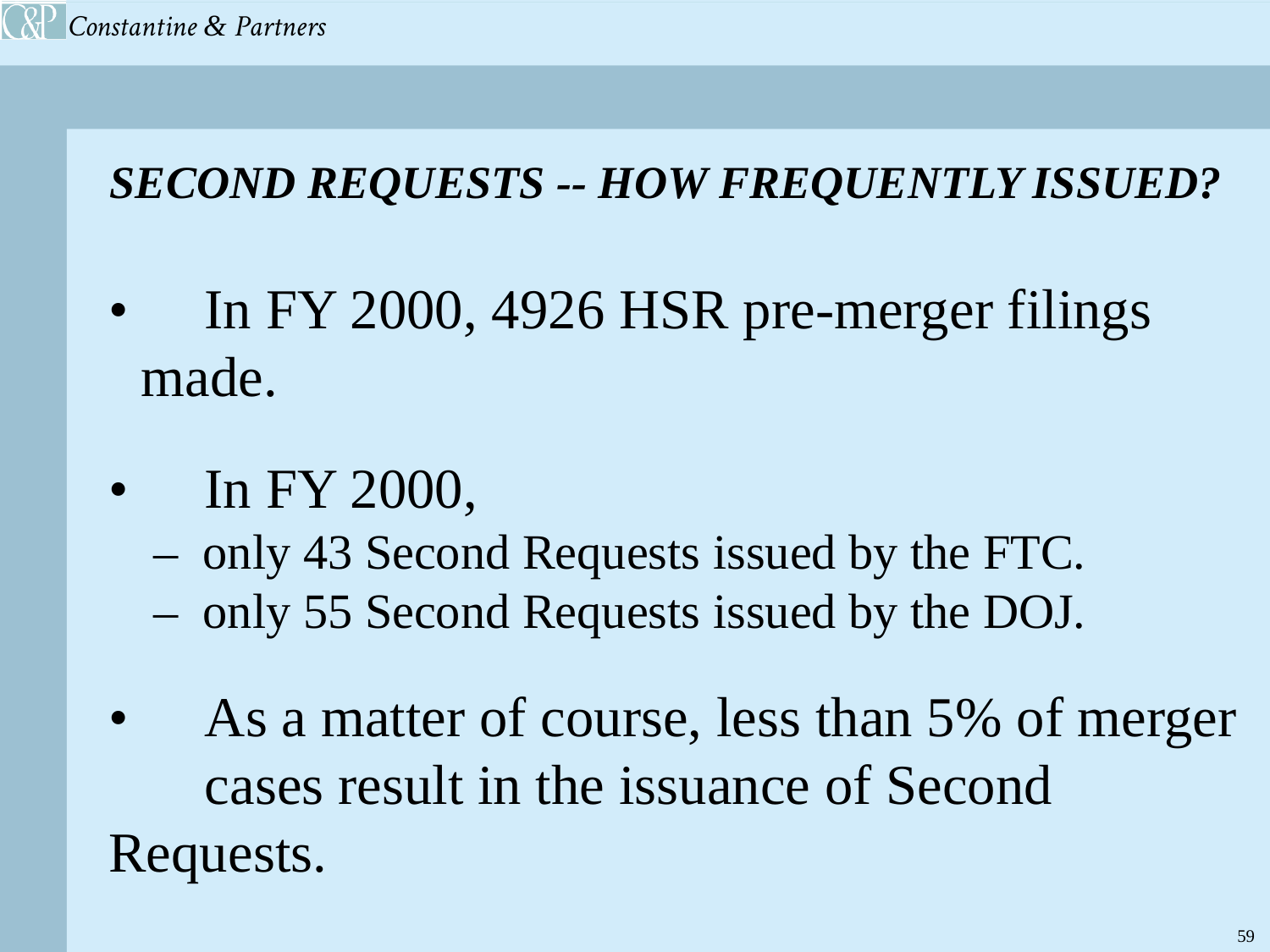

SECOND REQUESTS -- HOW FREQUENTLY ISSUED?

• 	In FY 2000, 4926 HSR pre-merger filings 		made.

• 	In FY 2000,
	 –  only 43 Second Requests issued by the FTC.
	 –  only 55 Second Requests issued by the DOJ.

• 	As a matter of course, less than 5% of merger 		cases result in the issuance of Second Requests.